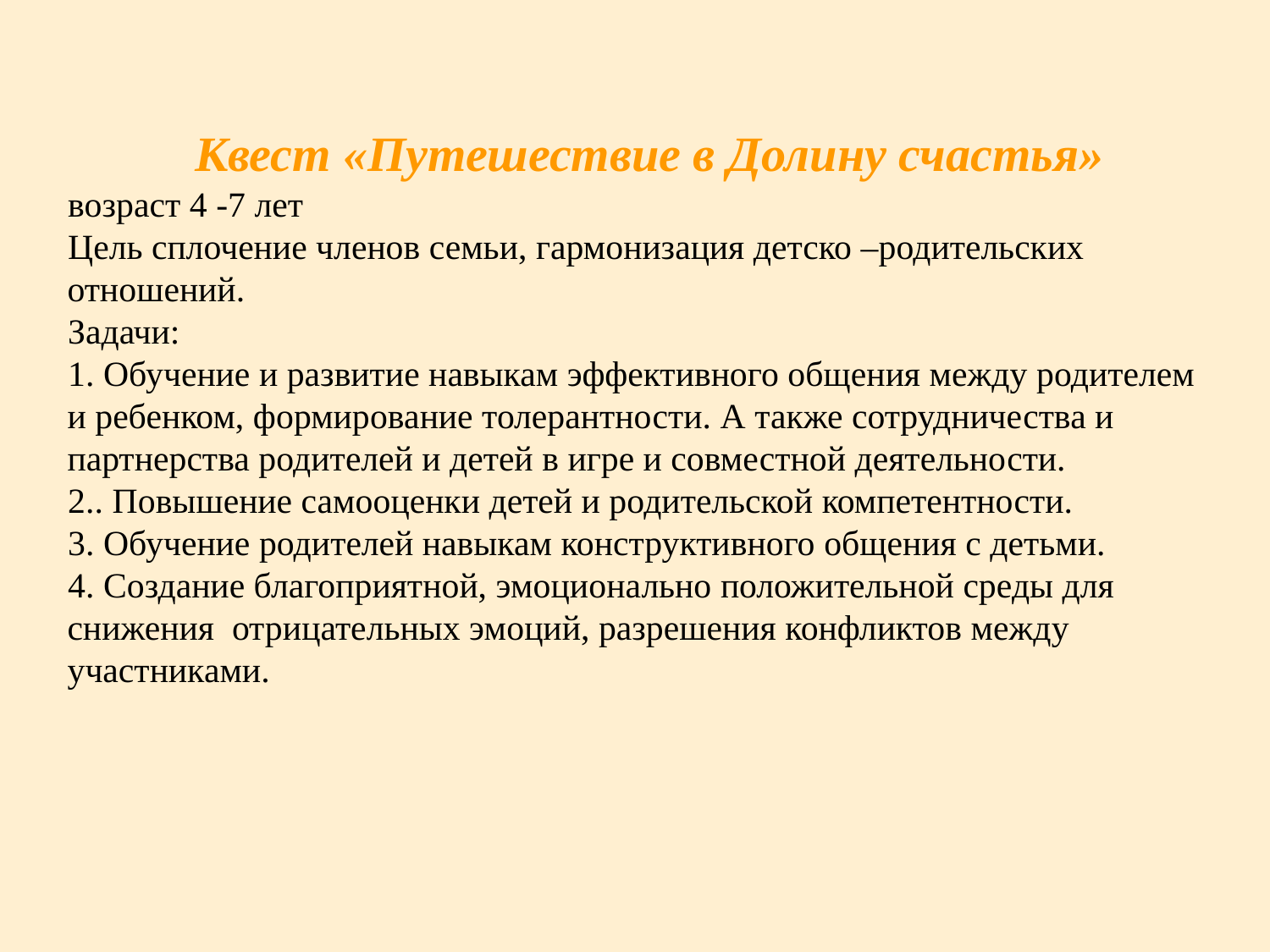

Квест «Путешествие в Долину счастья»
возраст 4 -7 лет
Цель сплочение членов семьи, гармонизация детско –родительских отношений.
Задачи:
1. Обучение и развитие навыкам эффективного общения между родителем и ребенком, формирование толерантности. А также сотрудничества и партнерства родителей и детей в игре и совместной деятельности.
2.. Повышение самооценки детей и родительской компетентности.
3. Обучение родителей навыкам конструктивного общения с детьми.
4. Создание благоприятной, эмоционально положительной среды для снижения  отрицательных эмоций, разрешения конфликтов между участниками.